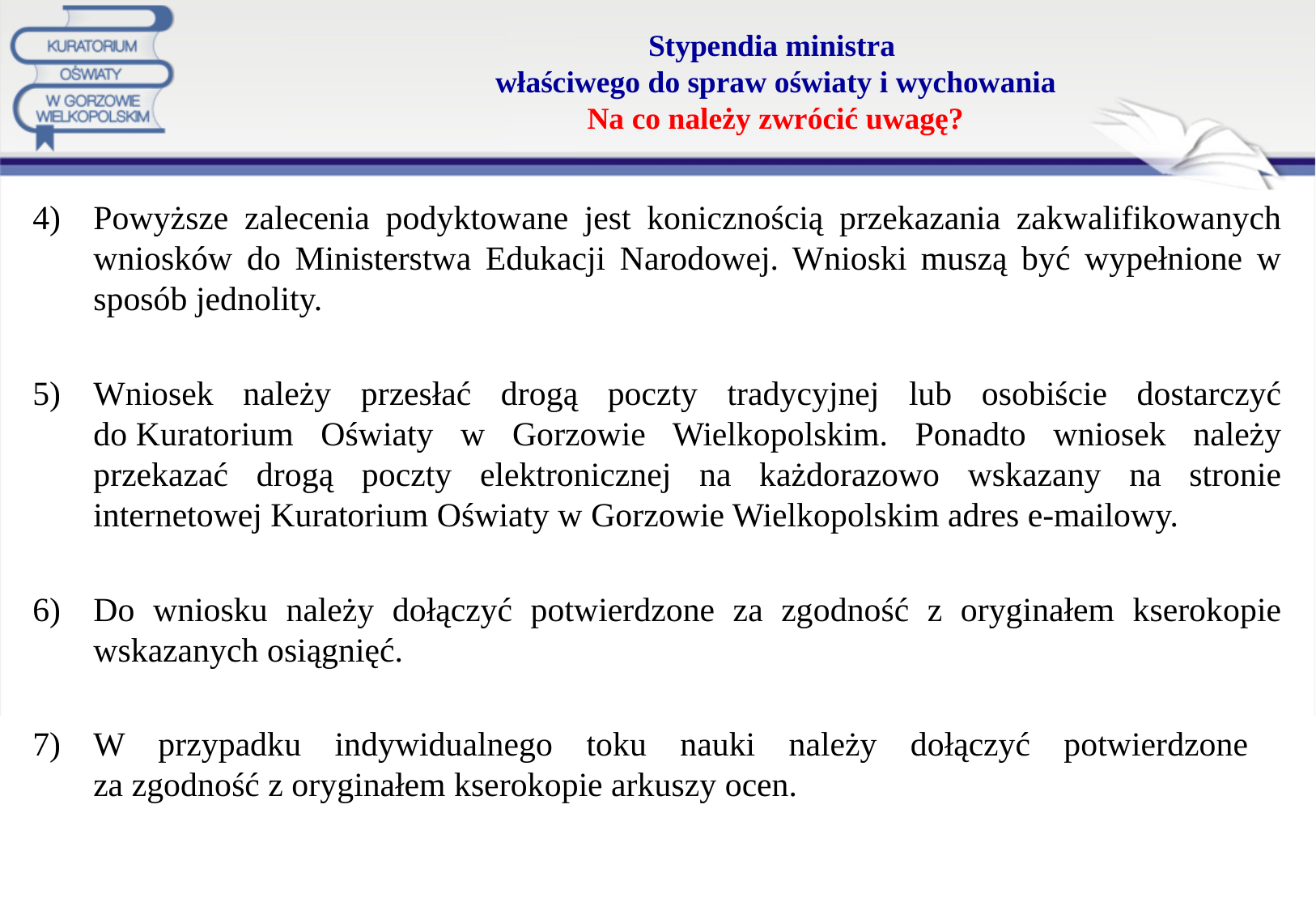

# Stypendia ministra właściwego do spraw oświaty i wychowania Na co należy zwrócić uwagę?
Powyższe zalecenia podyktowane jest konicznością przekazania zakwalifikowanych wniosków do Ministerstwa Edukacji Narodowej. Wnioski muszą być wypełnione w sposób jednolity.

Wniosek należy przesłać drogą poczty tradycyjnej lub osobiście dostarczyć do Kuratorium Oświaty w Gorzowie Wielkopolskim. Ponadto wniosek należy przekazać drogą poczty elektronicznej na każdorazowo wskazany na stronie internetowej Kuratorium Oświaty w Gorzowie Wielkopolskim adres e-mailowy.

Do wniosku należy dołączyć potwierdzone za zgodność z oryginałem kserokopie wskazanych osiągnięć.

W przypadku indywidualnego toku nauki należy dołączyć potwierdzone
za zgodność z oryginałem kserokopie arkuszy ocen.